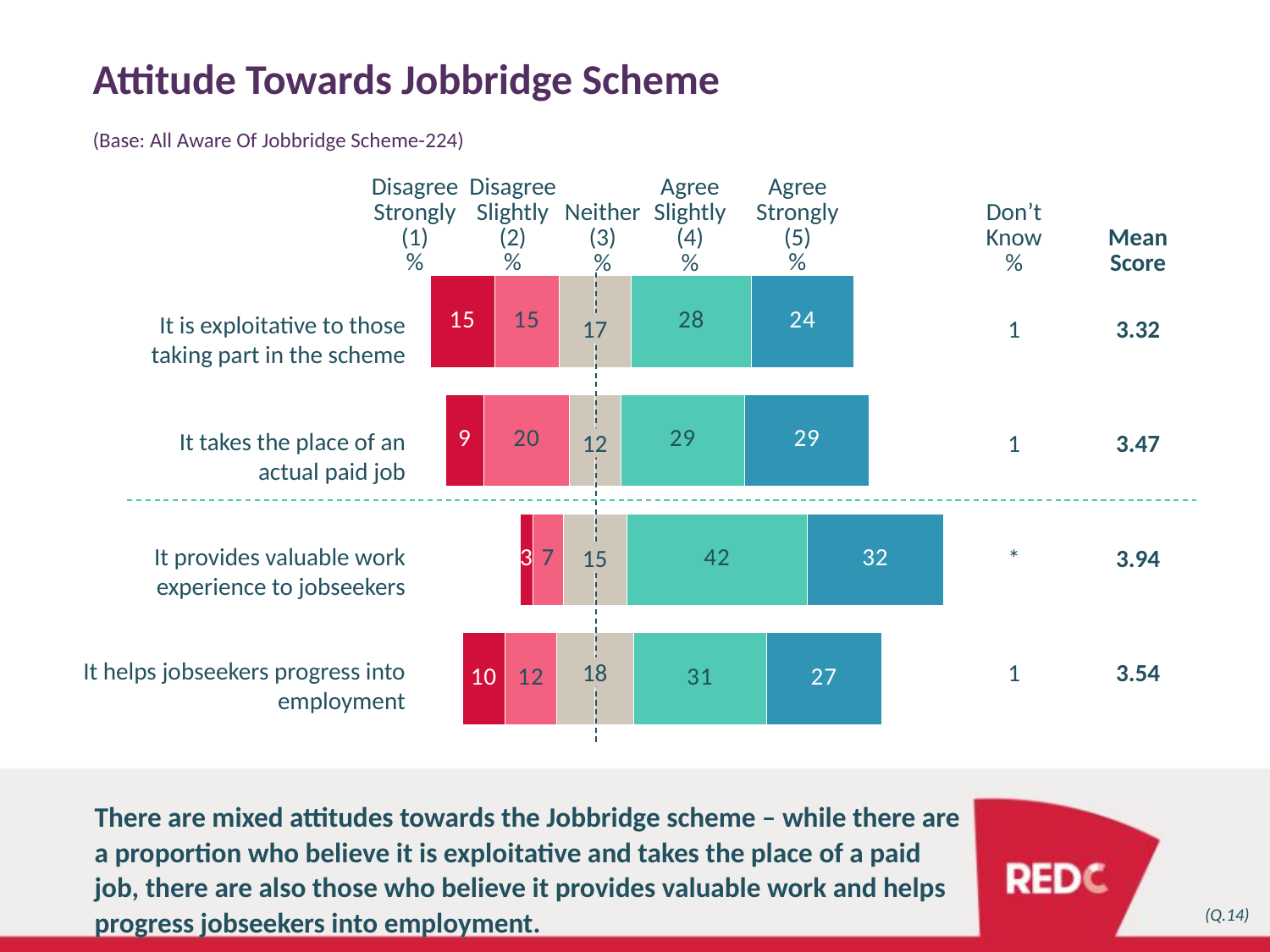

# Attitude Towards Jobbridge Scheme
(Base: All Aware Of Jobbridge Scheme-224)
Disagree Strongly
(1)
%
Disagree Slightly
(2)
%
Agree Strongly
(5)
%
Agree Slightly
(4)
%
Neither
(3)
%
Don’t
Know
%
Mean
Score

### Chart

| Category | Column1 | Column2 | Column3 | Column4 | Column5 | Column6 |
|---|---|---|---|---|---|---|
|  | -9.0 | -12.0 | -10.0 | 9.0 | 31.0 | 27.0 |
|  | -7.5 | -7.0 | -3.0 | 7.5 | 42.0 | 32.0 |
|  | -6.0 | -20.0 | -9.0 | 6.0 | 29.0 | 29.0 |
|  | -8.5 | -15.0 | -15.0 | 8.5 | 28.0 | 24.0 |
It is exploitative to those taking part in the scheme
17
1
3.32
It takes the place of an actual paid job
12
1
3.47
It provides valuable work experience to jobseekers
15
*
3.94
It helps jobseekers progress into employment
18
1
3.54
There are mixed attitudes towards the Jobbridge scheme – while there are a proportion who believe it is exploitative and takes the place of a paid job, there are also those who believe it provides valuable work and helps progress jobseekers into employment.
(Q.14)